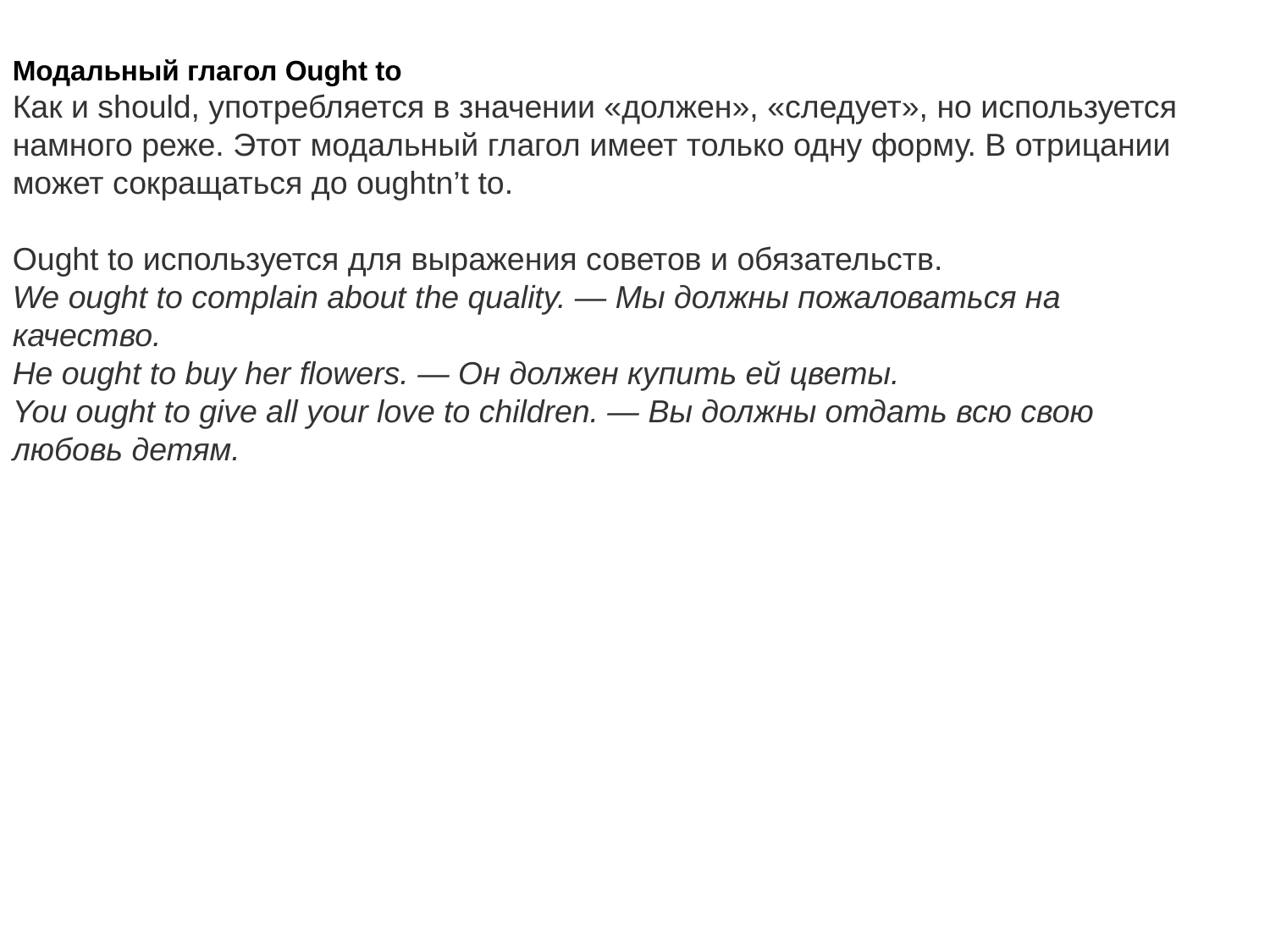

Модальный глагол Ought to
Как и should, употребляется в значении «должен», «следует», но используется намного реже. Этот модальный глагол имеет только одну форму. В отрицании может сокращаться до oughtn’t to.

Ought to используется для выражения советов и обязательств.
We ought to complain about the quality. — Мы должны пожаловаться на качество.
He ought to buy her flowers. — Он должен купить ей цветы.
You ought to give all your love to children. — Вы должны отдать всю свою любовь детям.